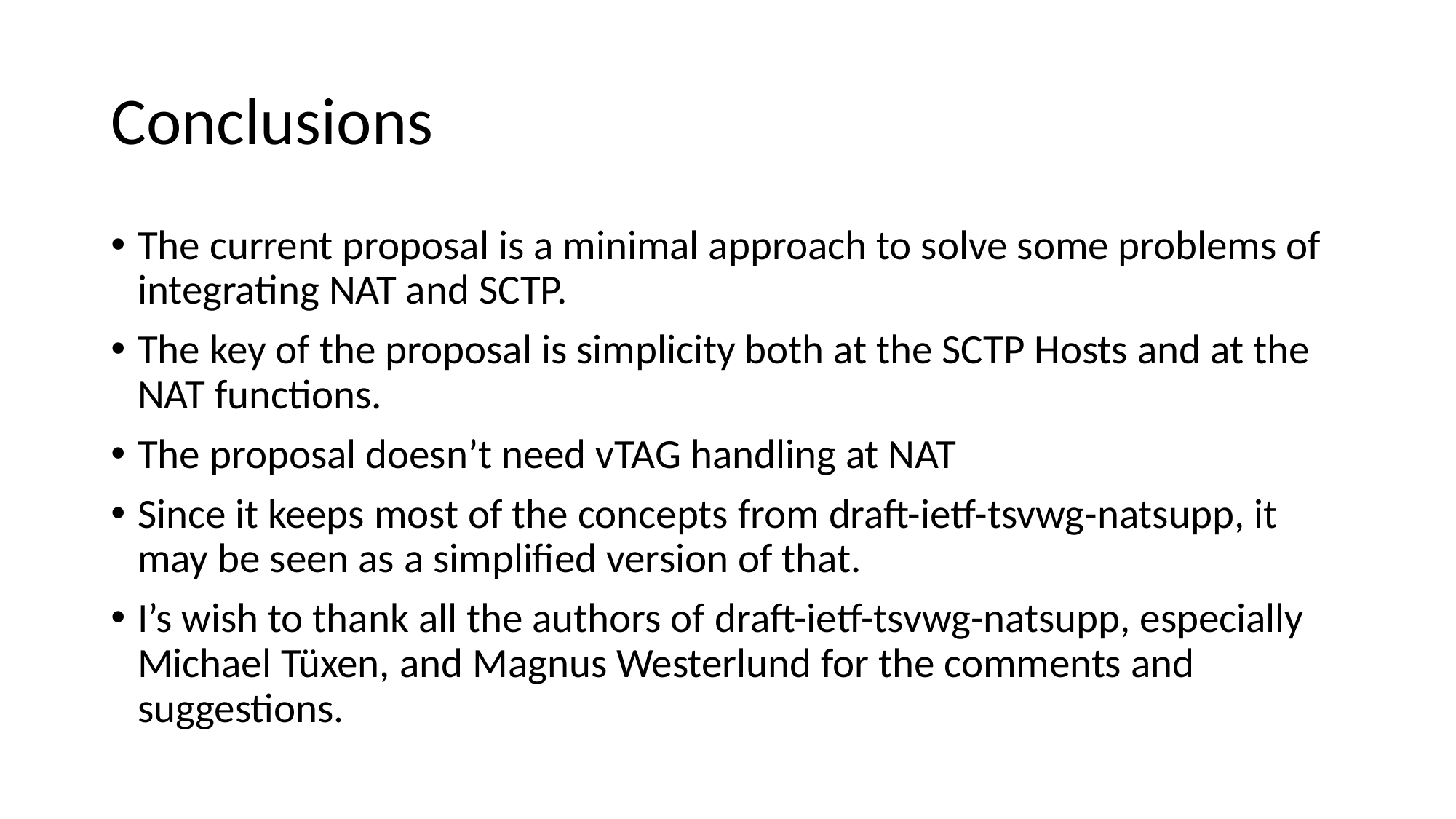

# Conclusions
The current proposal is a minimal approach to solve some problems of integrating NAT and SCTP.
The key of the proposal is simplicity both at the SCTP Hosts and at the NAT functions.
The proposal doesn’t need vTAG handling at NAT
Since it keeps most of the concepts from draft-ietf-tsvwg-natsupp, it may be seen as a simplified version of that.
I’s wish to thank all the authors of draft-ietf-tsvwg-natsupp, especially Michael Tüxen, and Magnus Westerlund for the comments and suggestions.